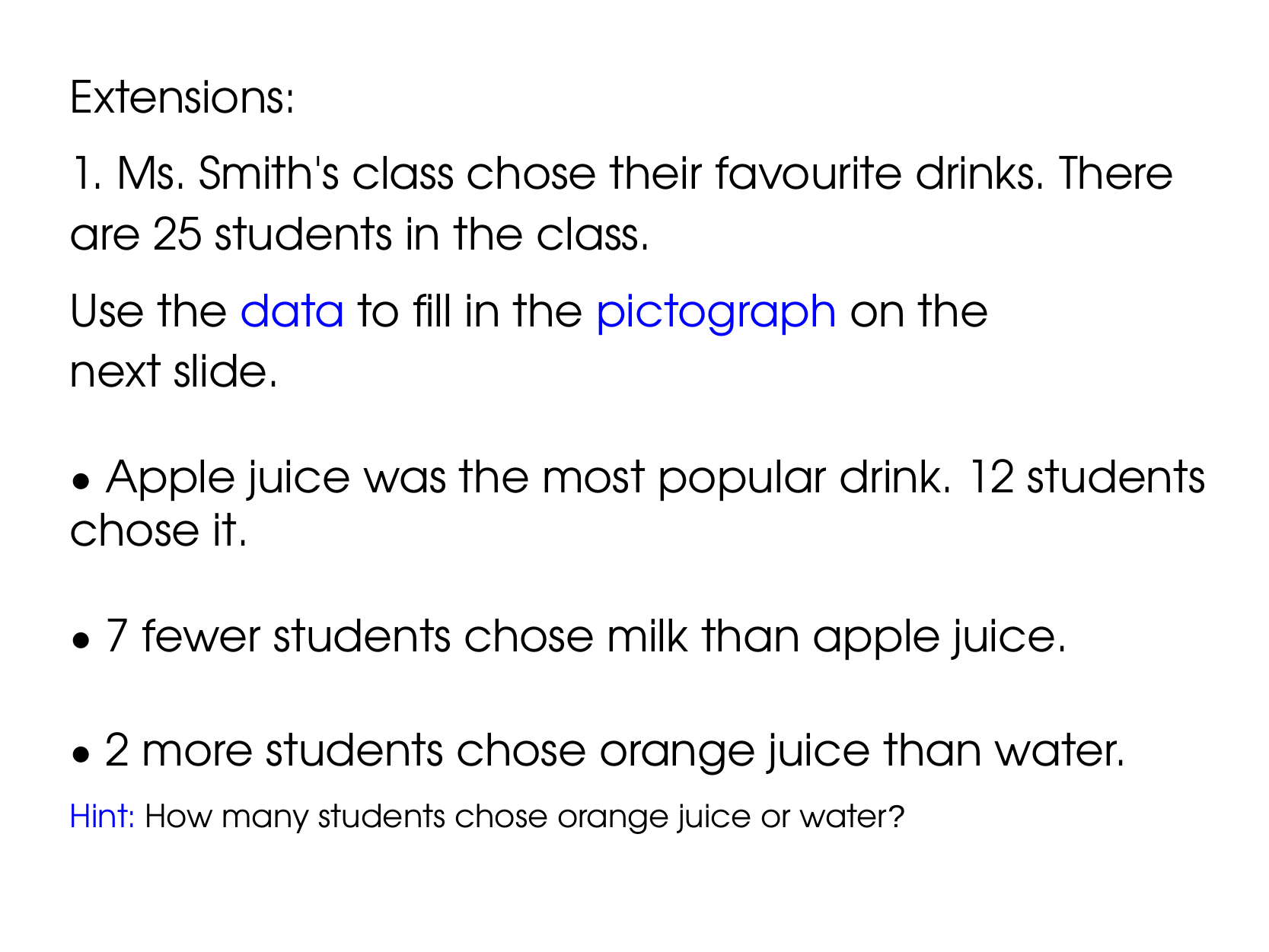

Extensions:
1. Ms. Smith's class chose their favourite drinks. There are 25 students in the class.
Use the data to fill in the pictograph on the
next slide.
• Apple juice was the most popular drink. 12 students chose it.

• 7 fewer students chose milk than apple juice.

• 2 more students chose orange juice than water.
Hint: How many students chose orange juice or water?